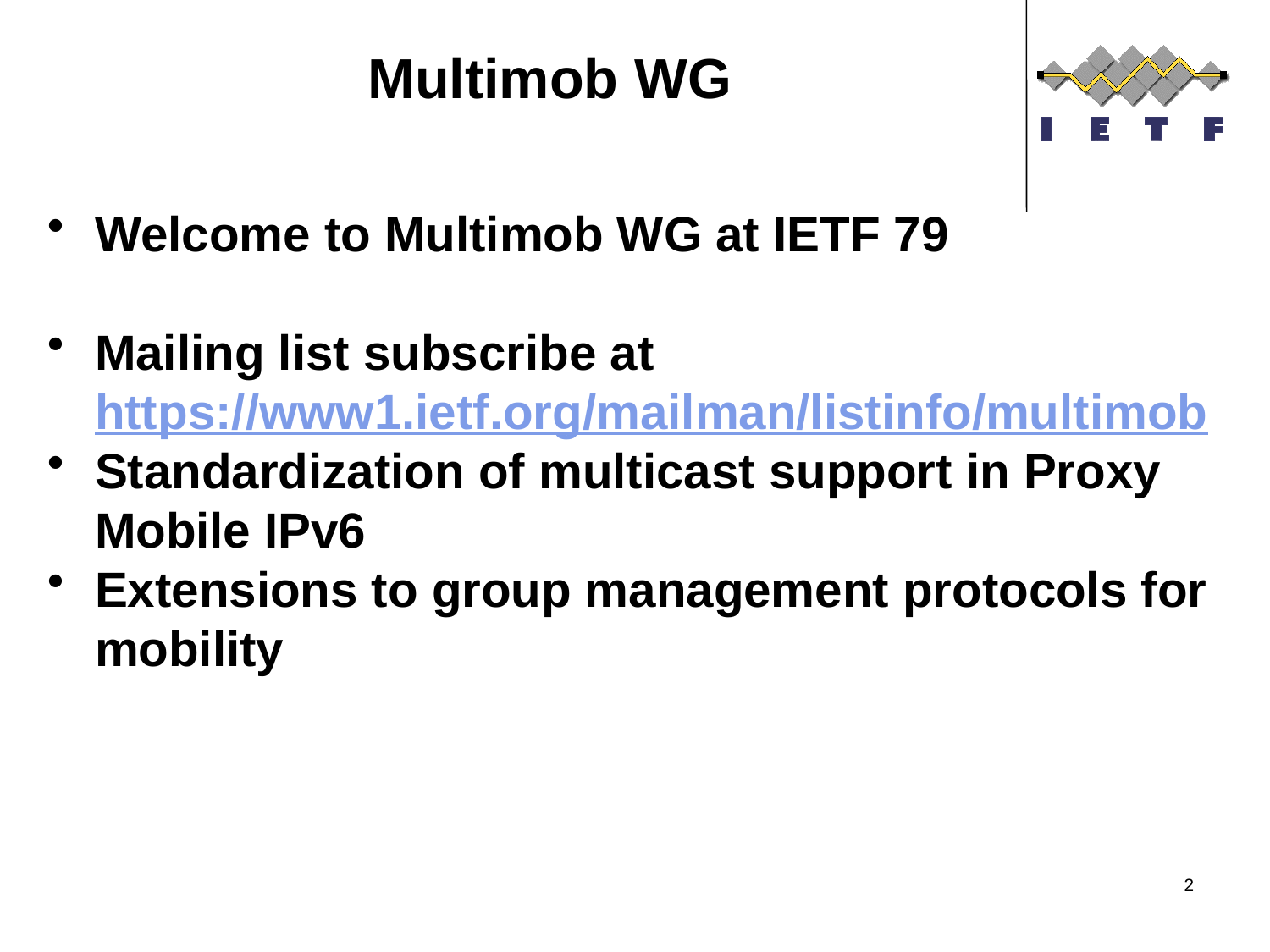

Multimob WG
Welcome to Multimob WG at IETF 79

Mailing list subscribe at https://www1.ietf.org/mailman/listinfo/multimob
Standardization of multicast support in Proxy Mobile IPv6
Extensions to group management protocols for mobility

2